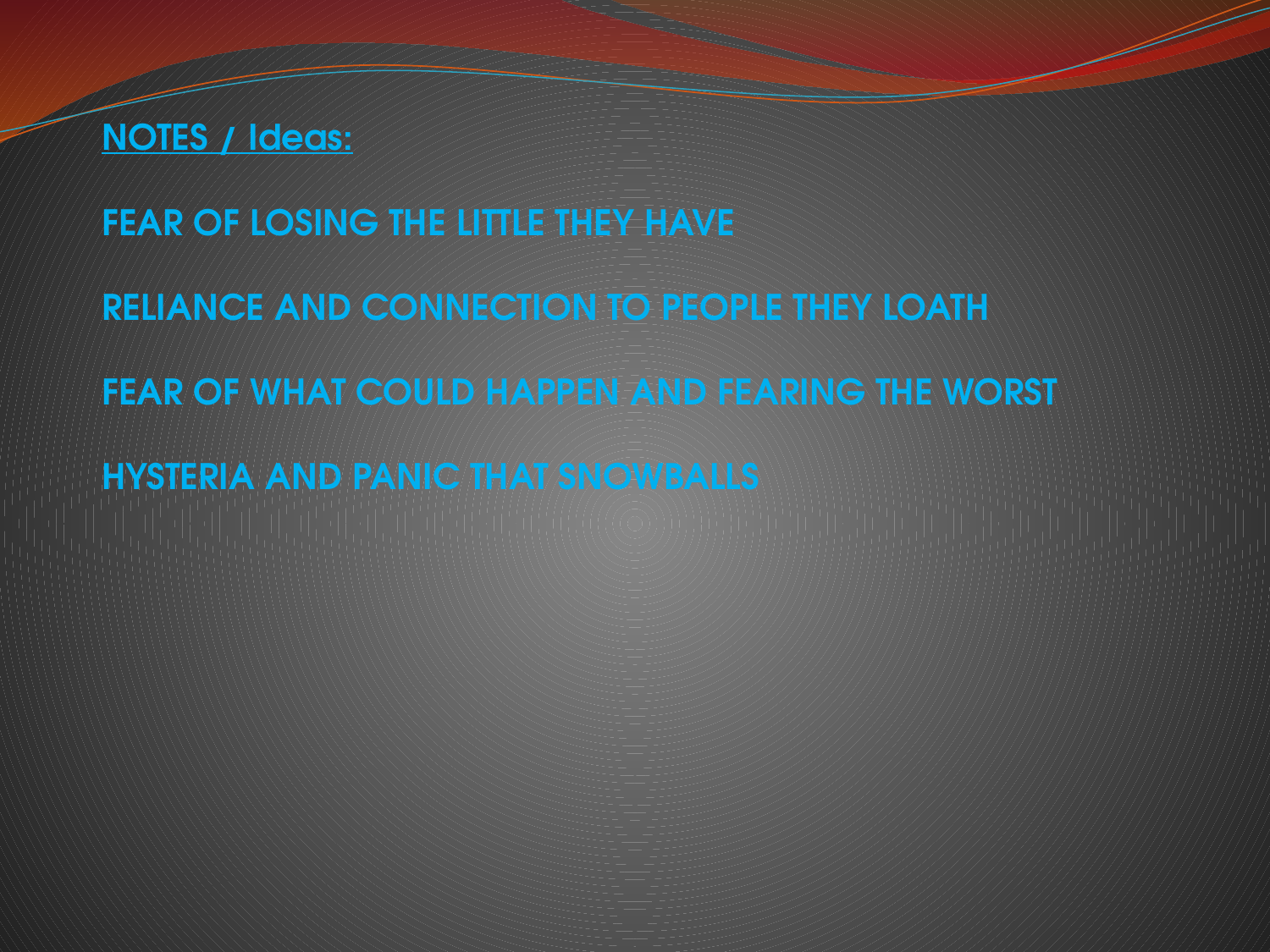

NOTES / Ideas:

FEAR OF LOSING THE LITTLE THEY HAVE

RELIANCE AND CONNECTION TO PEOPLE THEY LOATH

FEAR OF WHAT COULD HAPPEN AND FEARING THE WORST

HYSTERIA AND PANIC THAT SNOWBALLS